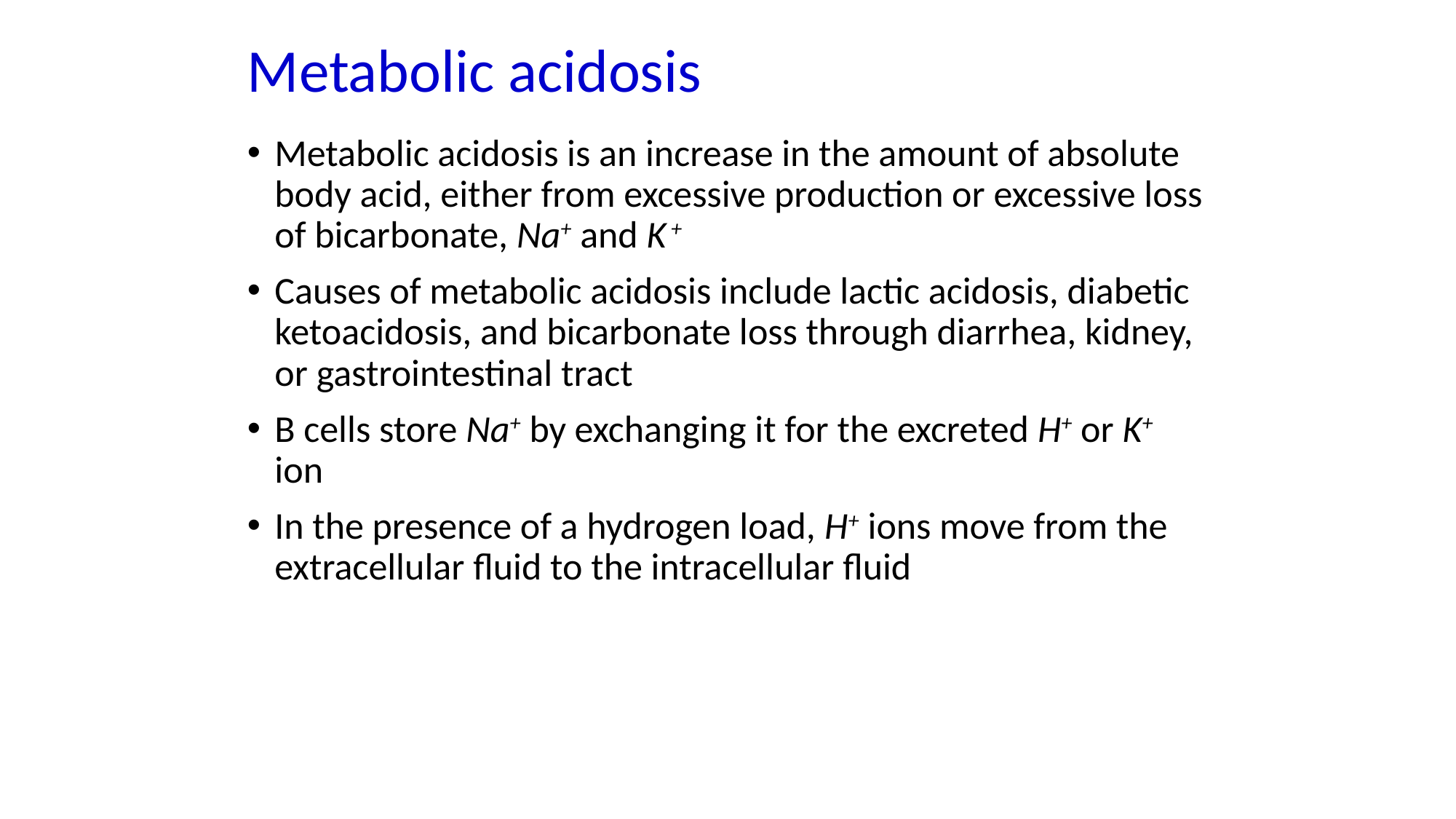

# Metabolic acidosis
Metabolic acidosis is an increase in the amount of absolute body acid, either from excessive production or excessive loss of bicarbonate, Na+ and K +
Causes of metabolic acidosis include lactic acidosis, diabetic ketoacidosis, and bicarbonate loss through diarrhea, kidney, or gastrointestinal tract
B cells store Na+ by exchanging it for the excreted H+ or K+ ion
In the presence of a hydrogen load, H+ ions move from the extracellular fluid to the intracellular fluid